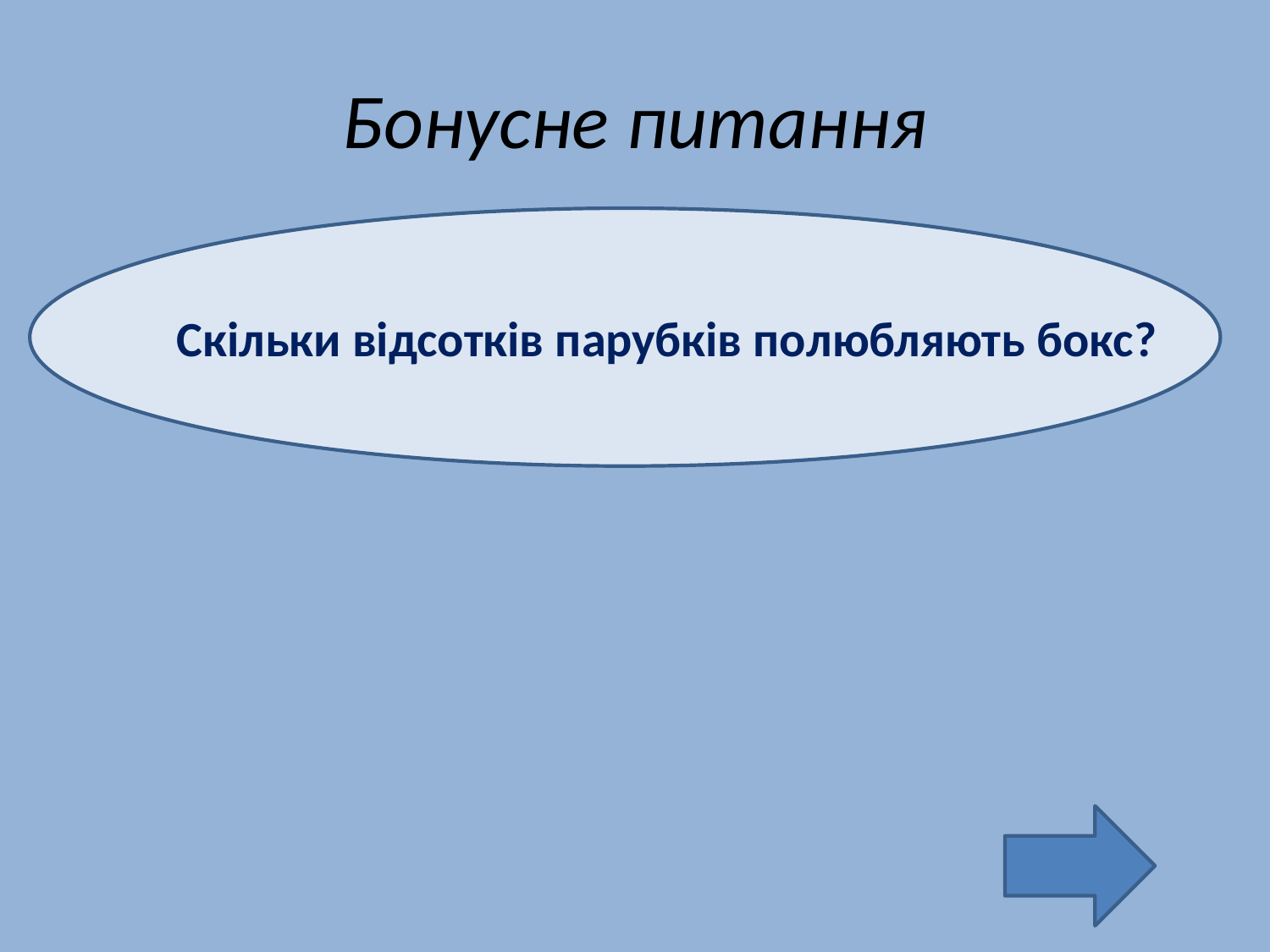

# Бонусне питання

Скільки відсотків парубків полюбляють бокс?